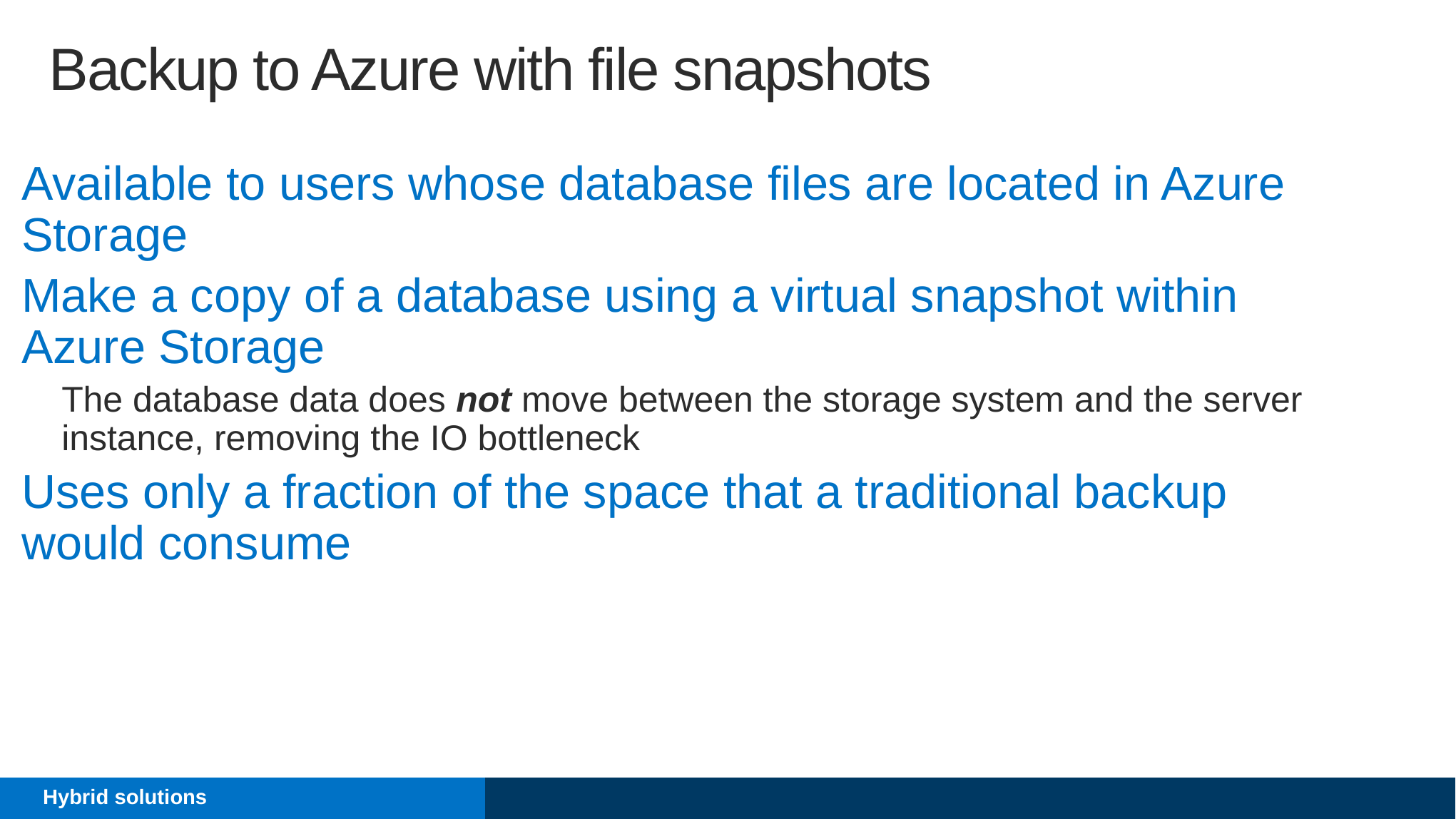

# Backup to Azure with file snapshots
Available to users whose database files are located in Azure Storage
Make a copy of a database using a virtual snapshot within
Azure Storage
The database data does not move between the storage system and the server instance, removing the IO bottleneck
Uses only a fraction of the space that a traditional backup
would consume
Hybrid solutions